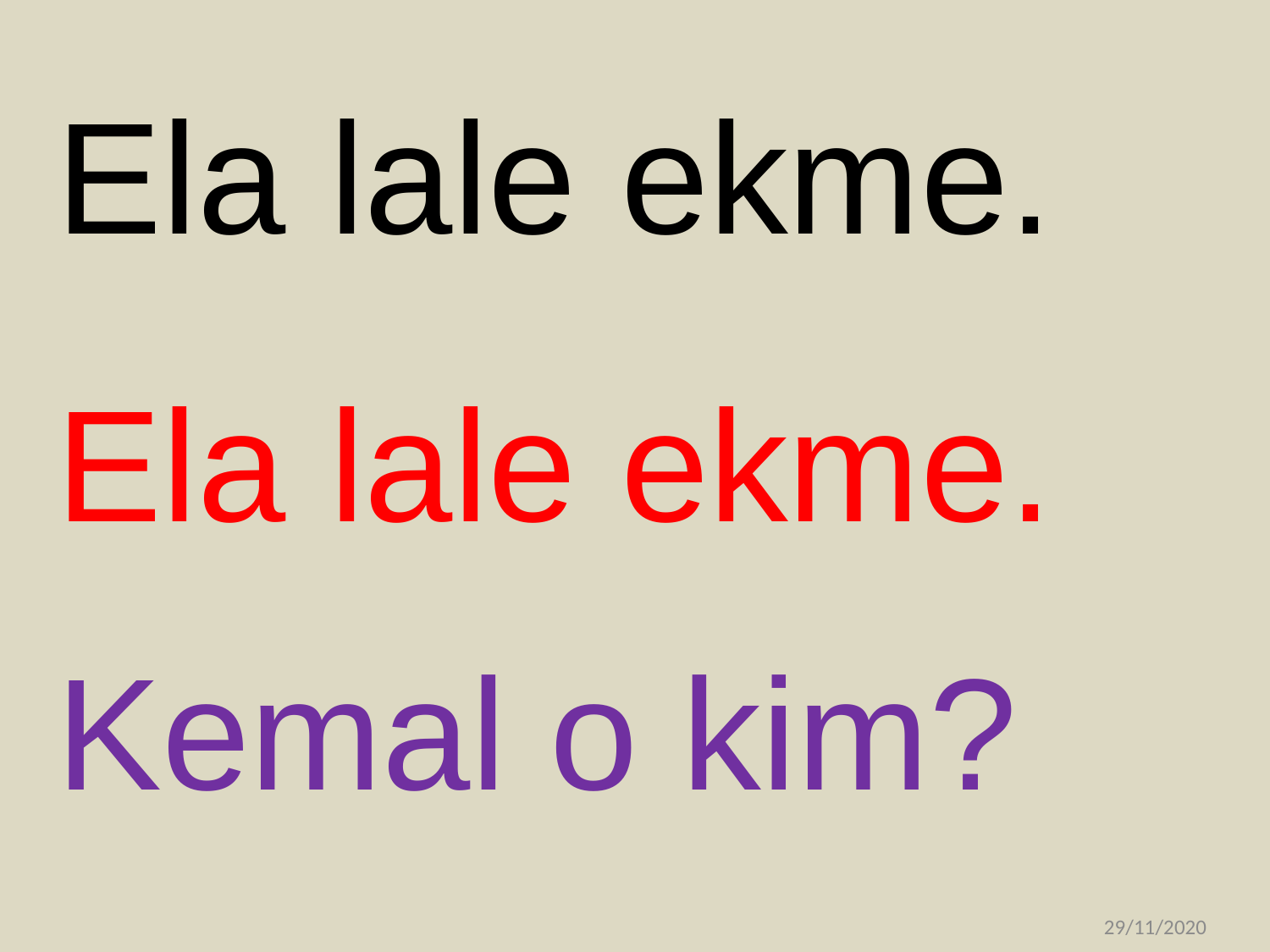

Ela lale ekme.
 Ela lale ekme.
 Kemal o kim?
29/11/2020